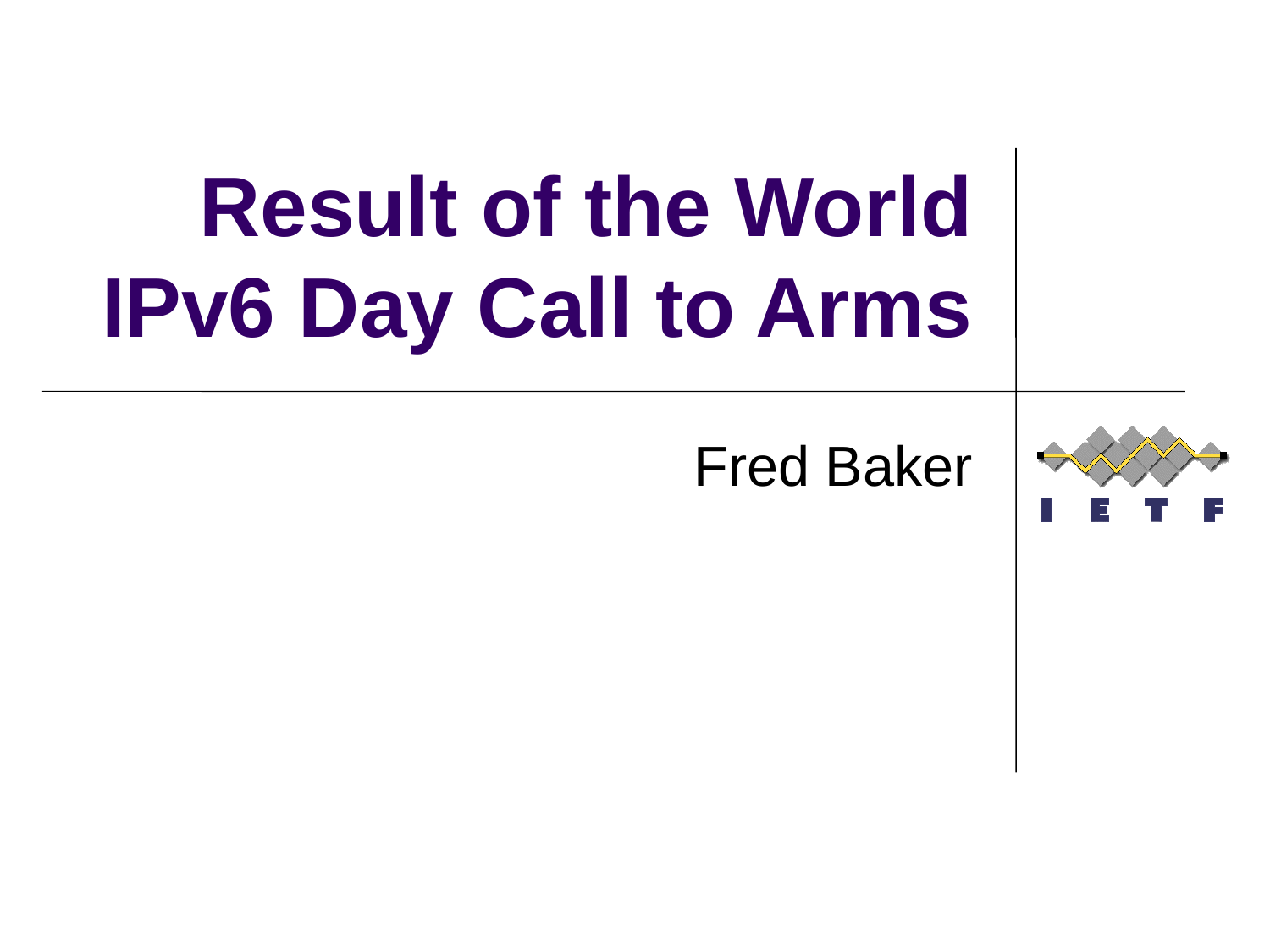

# Result of the World IPv6 Day Call to Arms
Fred Baker